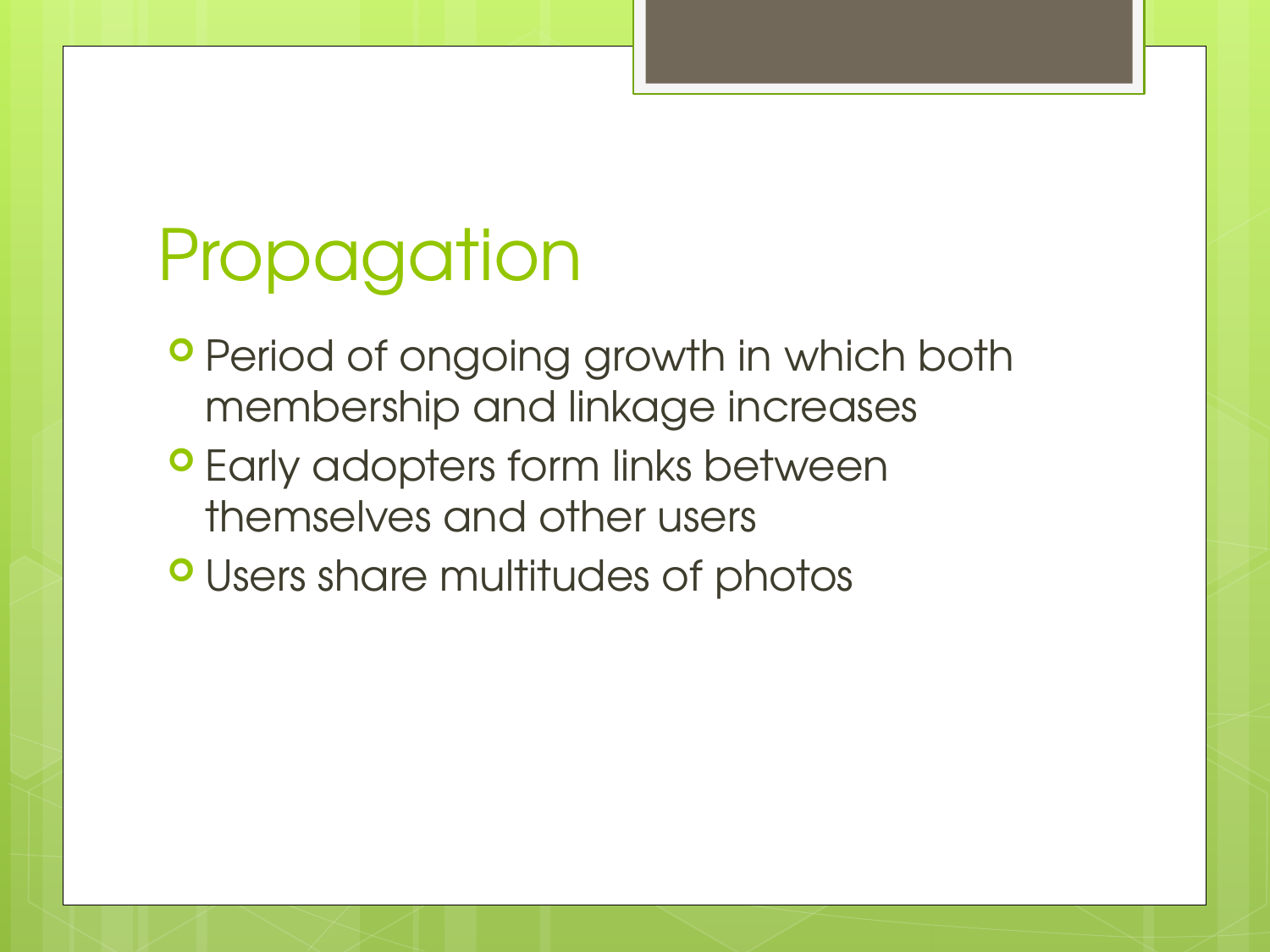

# Propagation
Period of ongoing growth in which both membership and linkage increases
Early adopters form links between themselves and other users
Users share multitudes of photos